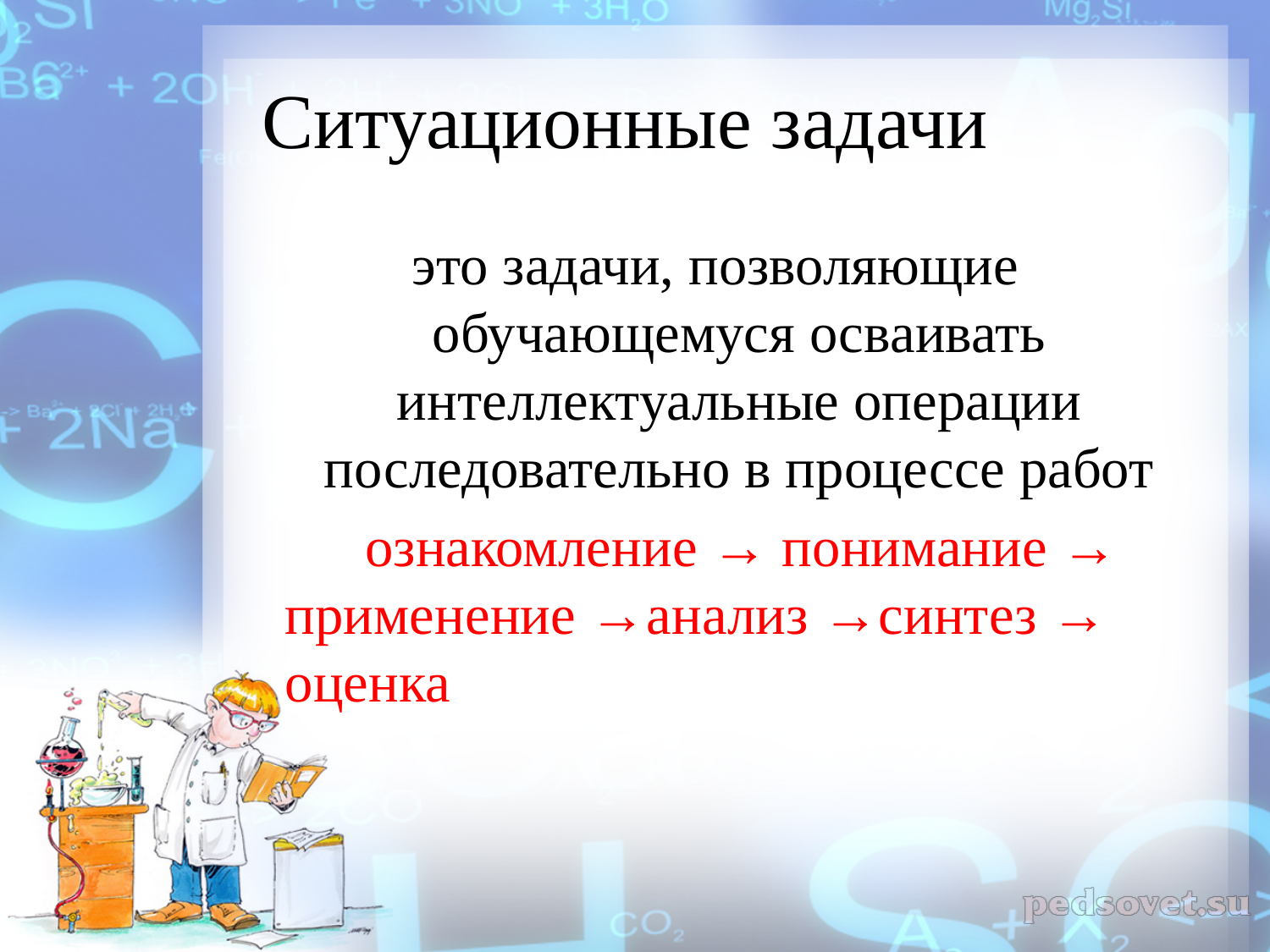

# Ситуационные задачи
это задачи, позволяющие обучающемуся осваивать интеллектуальные операции последовательно в процессе работ
         ознакомление → понимание → применение →анализ →синтез → оценка